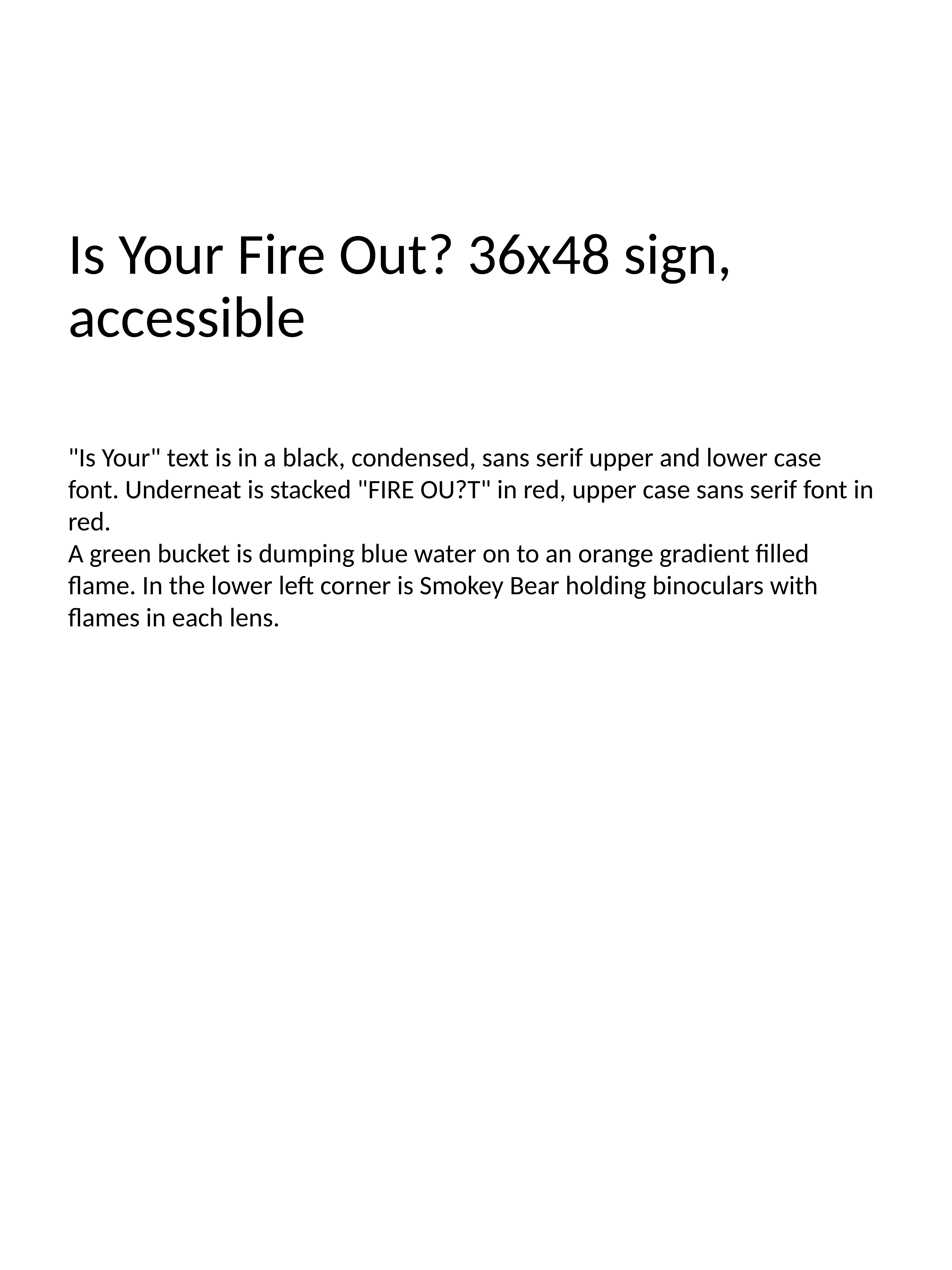

# Is Your Fire Out? 36x48 sign, accessible
"Is Your" text is in a black, condensed, sans serif upper and lower case font. Underneat is stacked "FIRE OU?T" in red, upper case sans serif font in red.
A green bucket is dumping blue water on to an orange gradient filled flame. In the lower left corner is Smokey Bear holding binoculars with flames in each lens.